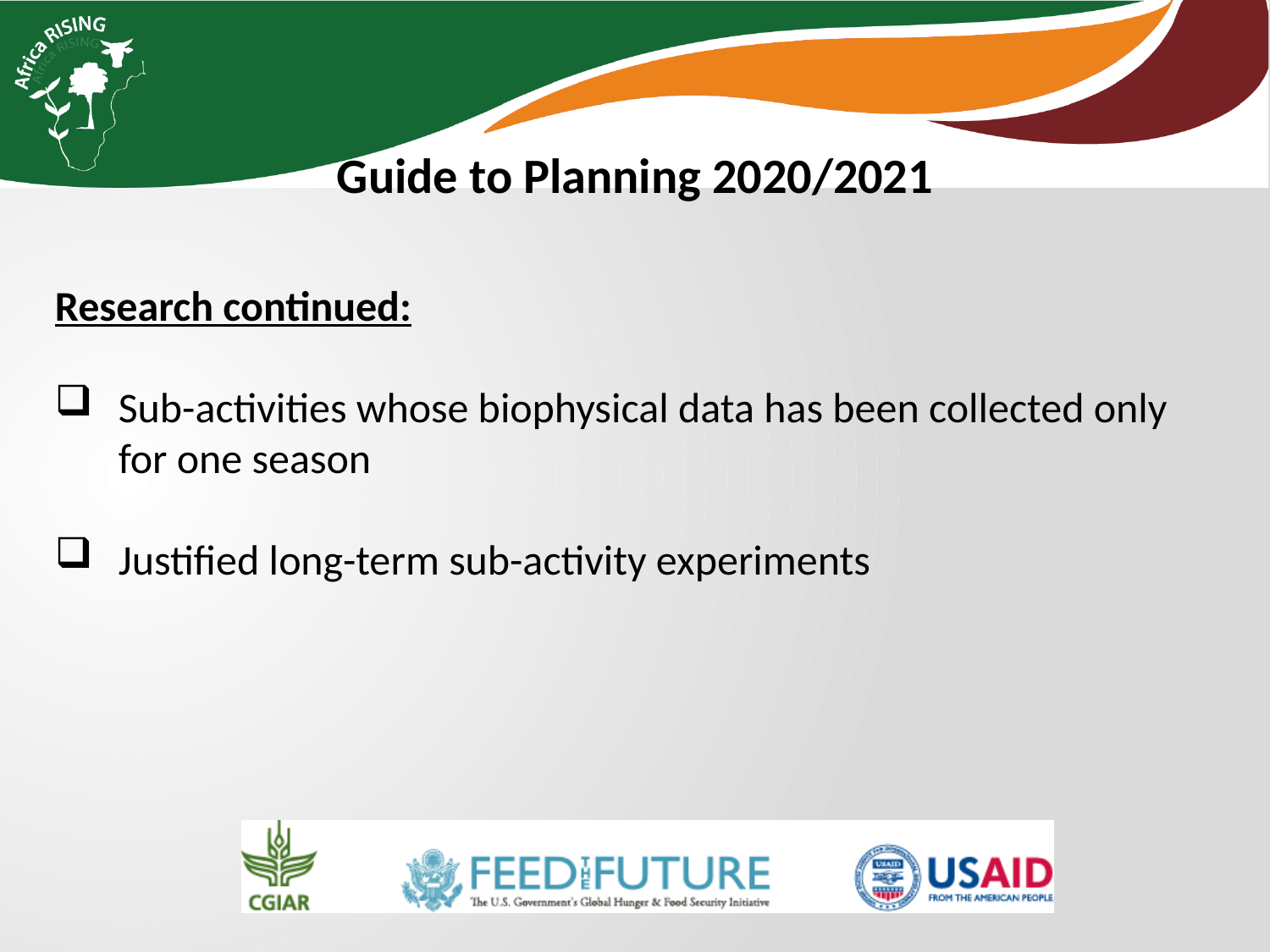

Guide to Planning 2020/2021

Research continued:

Sub-activities whose biophysical data has been collected only for one season

Justified long-term sub-activity experiments